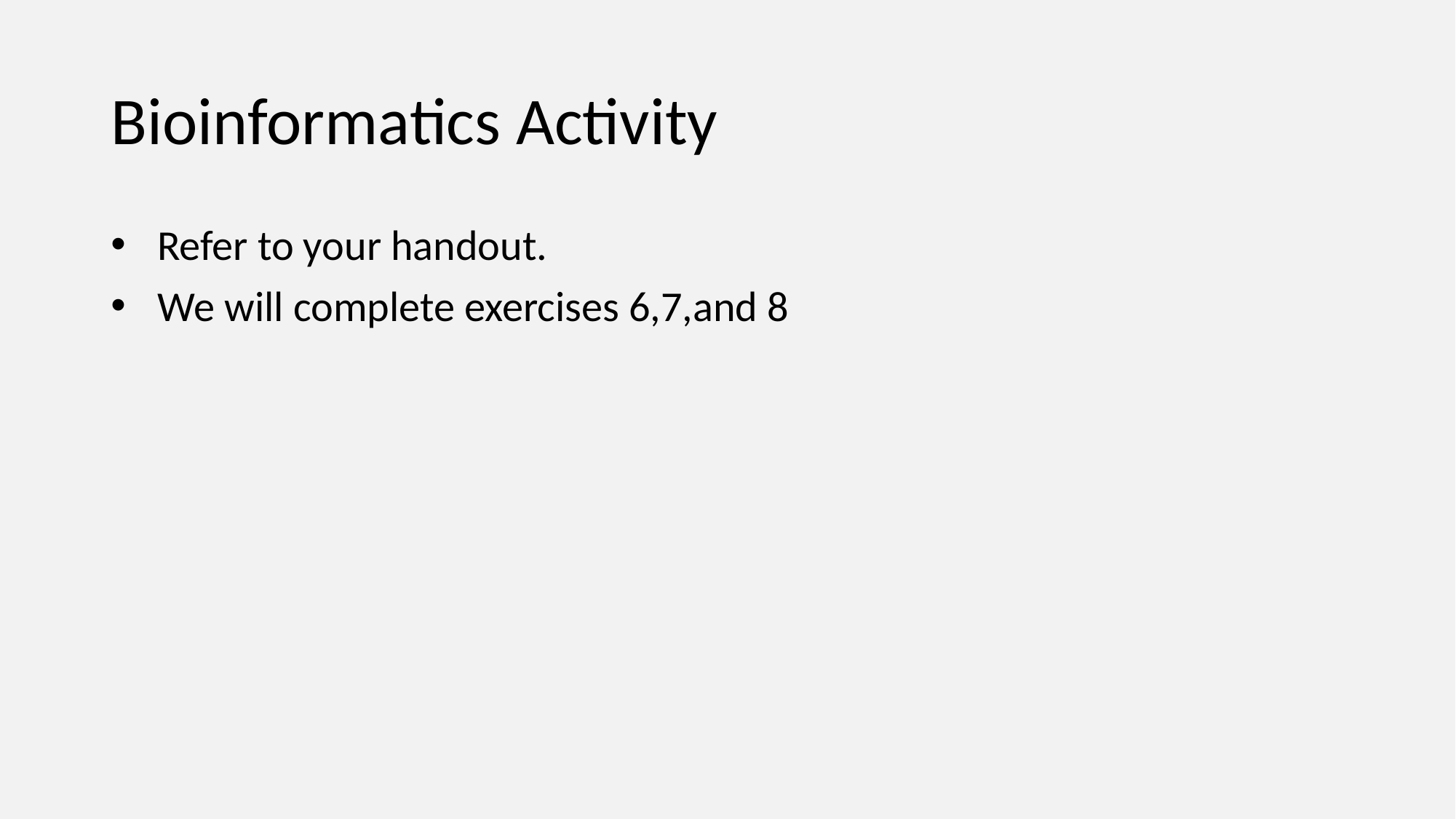

# Bioinformatics Activity
  Refer to your handout.
  We will complete exercises 6,7,and 8